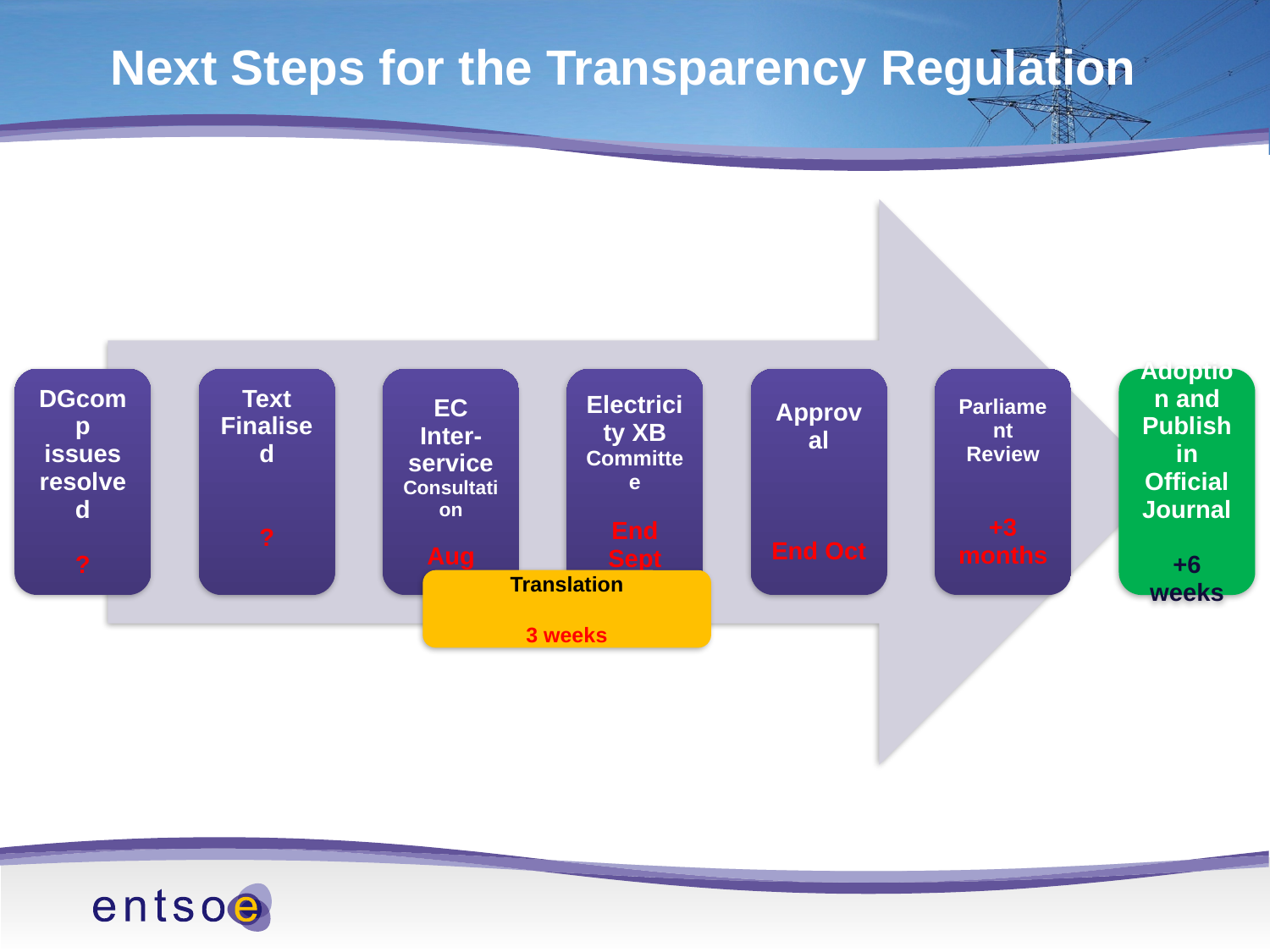

Next Steps for the Transparency Regulation
DGcomp issues resolved
?
Text Finalised
?
EC Inter-service Consultation
Aug
Parliament Review
+3 months
Adoption and Publish in Official Journal
+6 weeks
Electricity XB Committee
End Sept
Approval
End Oct

Translation

3 weeks